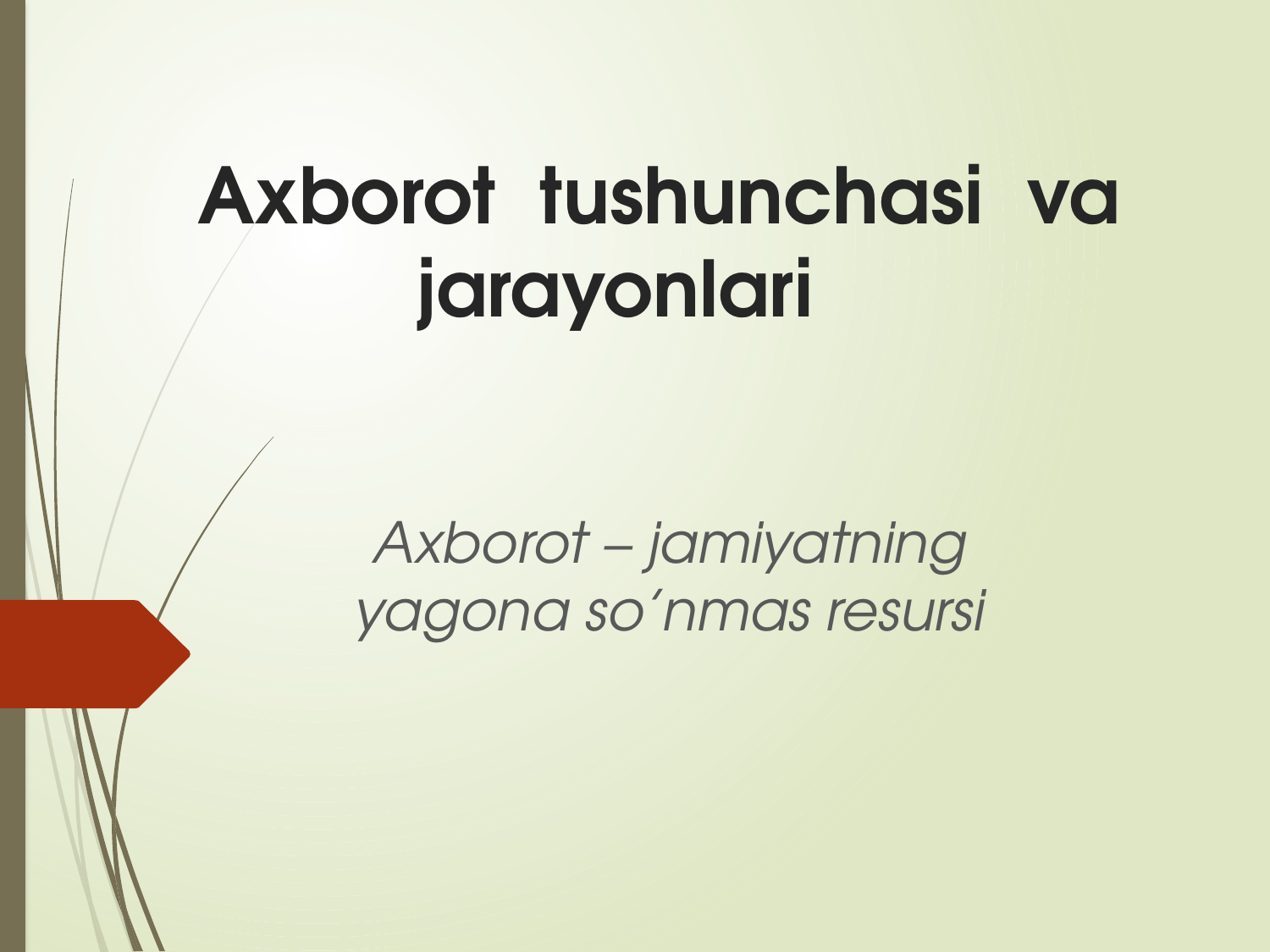

# Axborot  tushunchasi  va  jarayonlari
Axborot – jamiyatning yagona so’nmas resursi